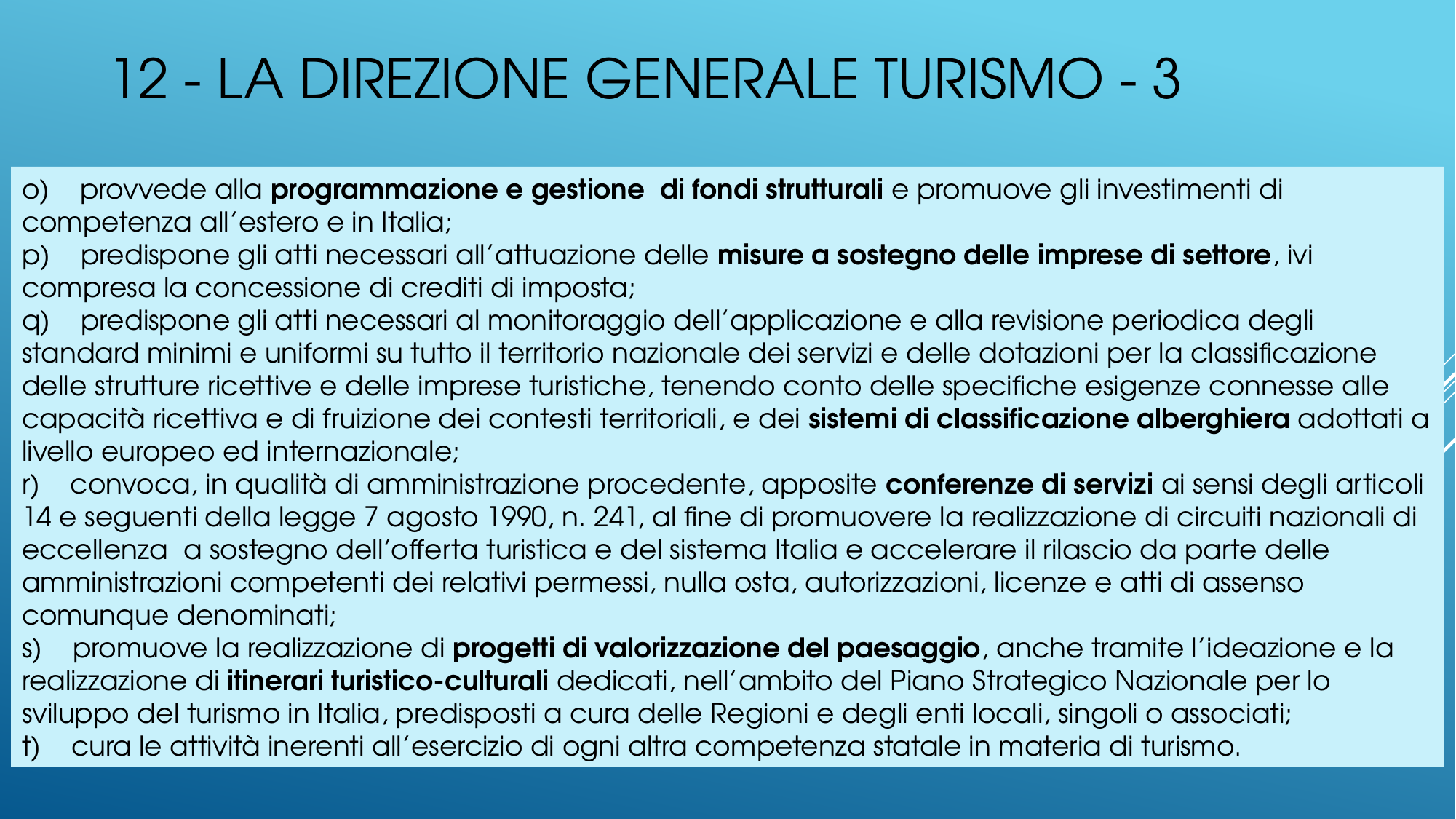

# 12 - LA DIREZIONE GENERALE turismo - 3
o)    provvede alla programmazione e gestione  di fondi strutturali e promuove gli investimenti di competenza all’estero e in Italia;
p)    predispone gli atti necessari all’attuazione delle misure a sostegno delle imprese di settore, ivi compresa la concessione di crediti di imposta;
q)    predispone gli atti necessari al monitoraggio dell’applicazione e alla revisione periodica degli standard minimi e uniformi su tutto il territorio nazionale dei servizi e delle dotazioni per la classificazione delle strutture ricettive e delle imprese turistiche, tenendo conto delle specifiche esigenze connesse alle capacità ricettiva e di fruizione dei contesti territoriali, e dei sistemi di classificazione alberghiera adottati a livello europeo ed internazionale;
r)    convoca, in qualità di amministrazione procedente, apposite conferenze di servizi ai sensi degli articoli 14 e seguenti della legge 7 agosto 1990, n. 241, al fine di promuovere la realizzazione di circuiti nazionali di eccellenza  a sostegno dell’offerta turistica e del sistema Italia e accelerare il rilascio da parte delle amministrazioni competenti dei relativi permessi, nulla osta, autorizzazioni, licenze e atti di assenso comunque denominati;
s)    promuove la realizzazione di progetti di valorizzazione del paesaggio, anche tramite l’ideazione e la realizzazione di itinerari turistico-culturali dedicati, nell’ambito del Piano Strategico Nazionale per lo sviluppo del turismo in Italia, predisposti a cura delle Regioni e degli enti locali, singoli o associati;
t)    cura le attività inerenti all’esercizio di ogni altra competenza statale in materia di turismo.